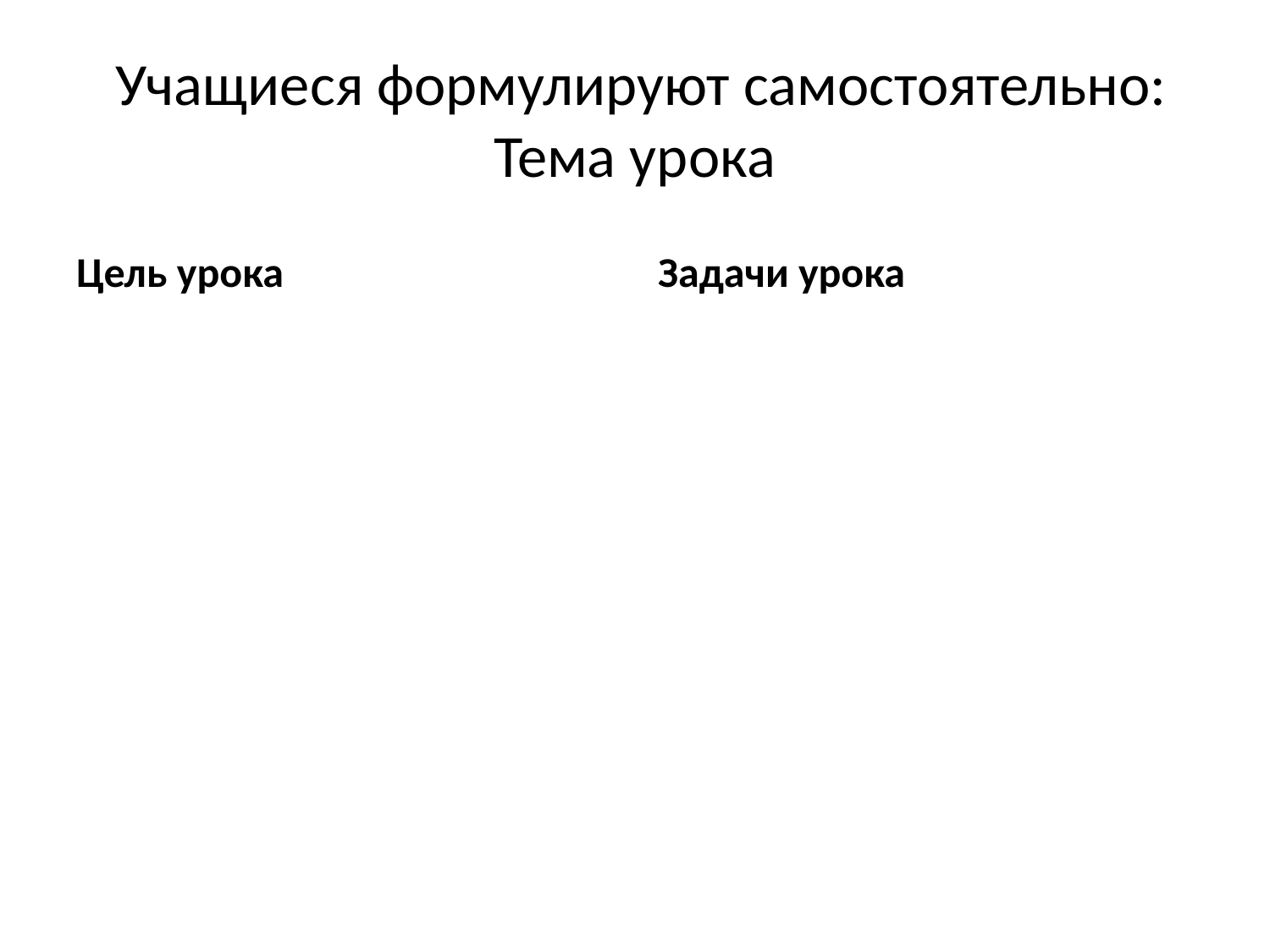

# Учащиеся формулируют самостоятельно: Тема урока
Цель урока
Задачи урока